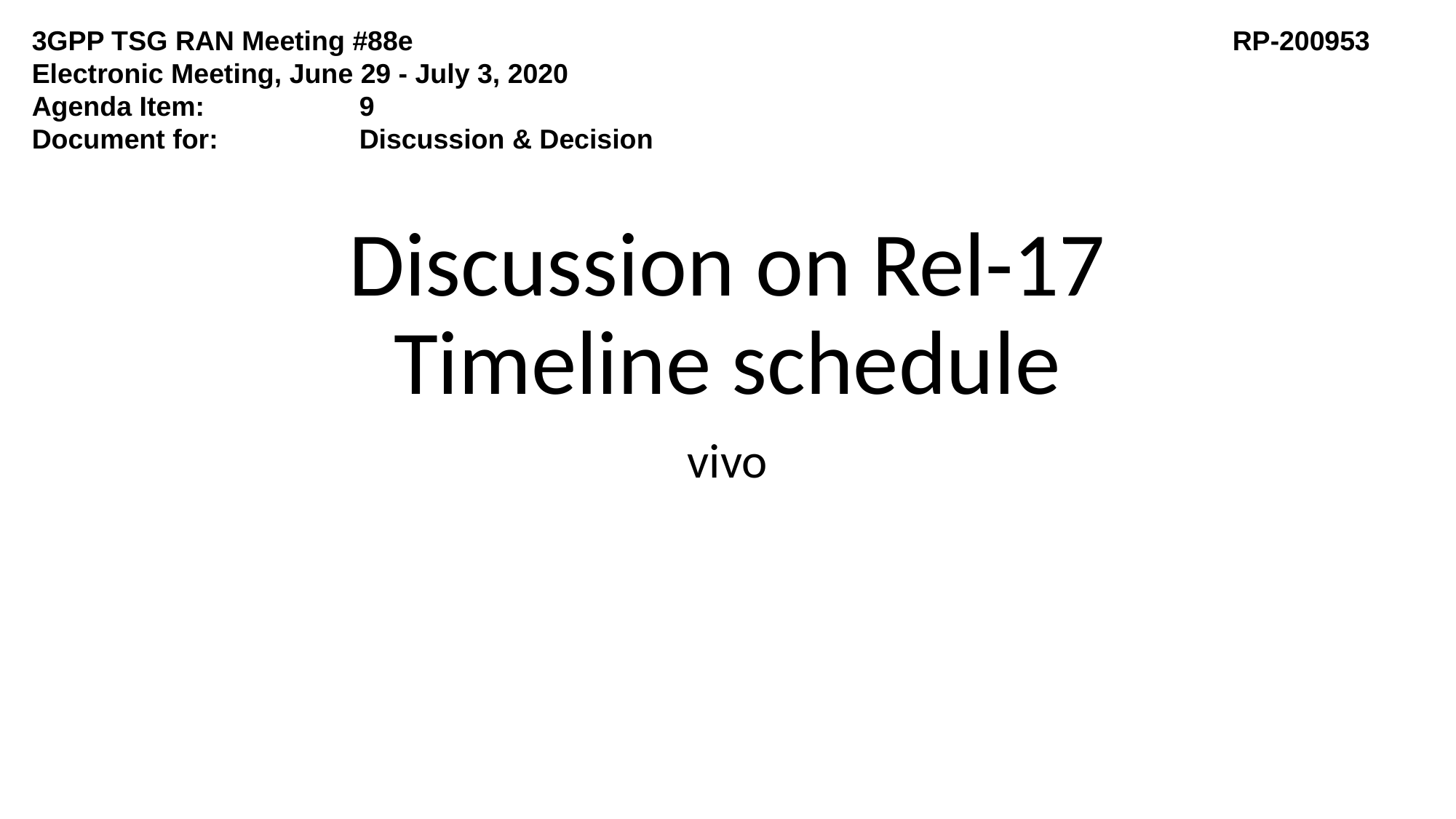

3GPP TSG RAN Meeting #88e								RP-200953
Electronic Meeting, June 29 - July 3, 2020
Agenda Item:		9
Document for:		Discussion & Decision
# Discussion on Rel-17 Timeline schedule
vivo